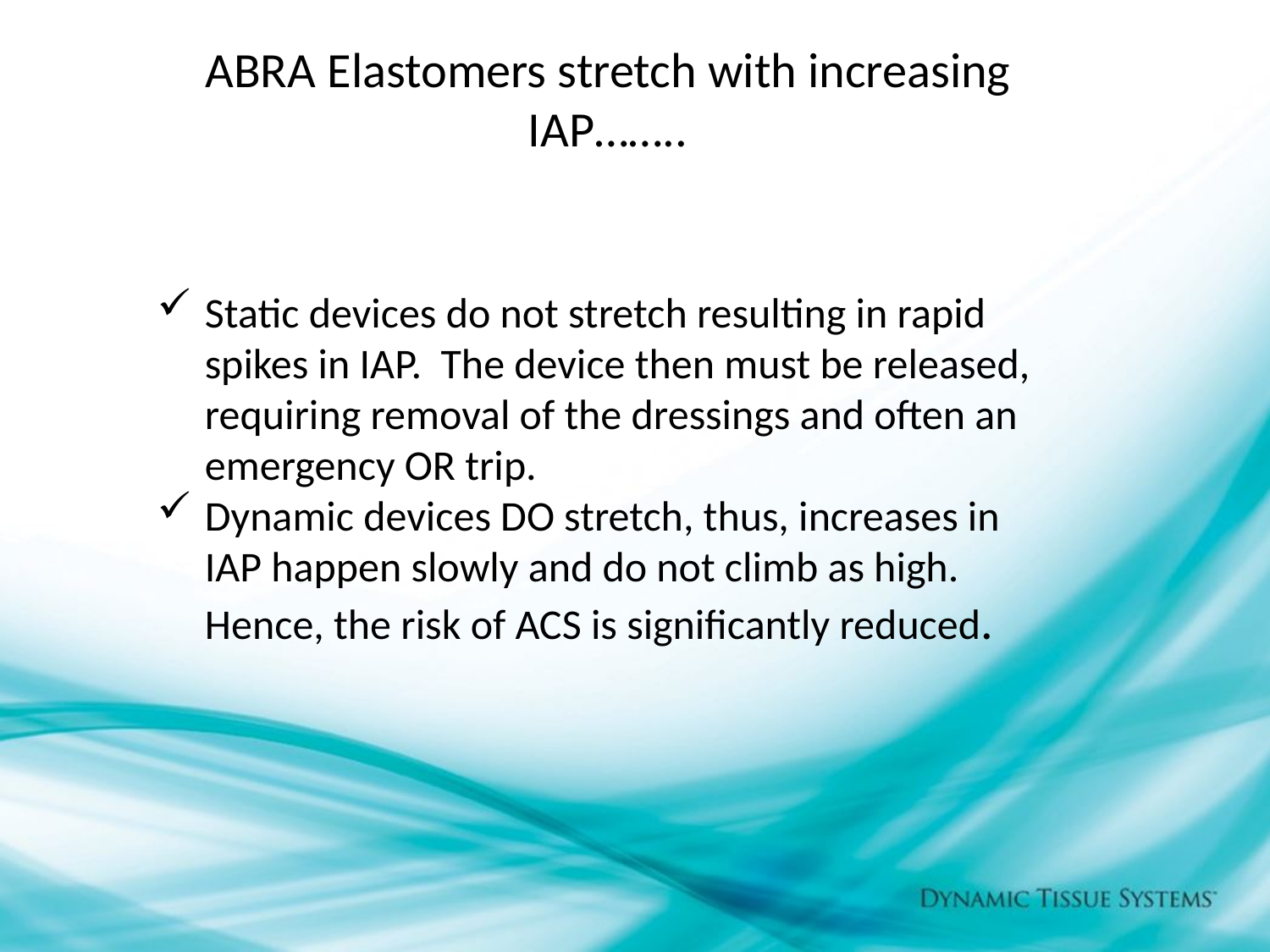

ABRA Elastomers stretch with increasing IAP……..
Static devices do not stretch resulting in rapid spikes in IAP.  The device then must be released, requiring removal of the dressings and often an emergency OR trip.
Dynamic devices DO stretch, thus, increases in IAP happen slowly and do not climb as high.  Hence, the risk of ACS is significantly reduced.